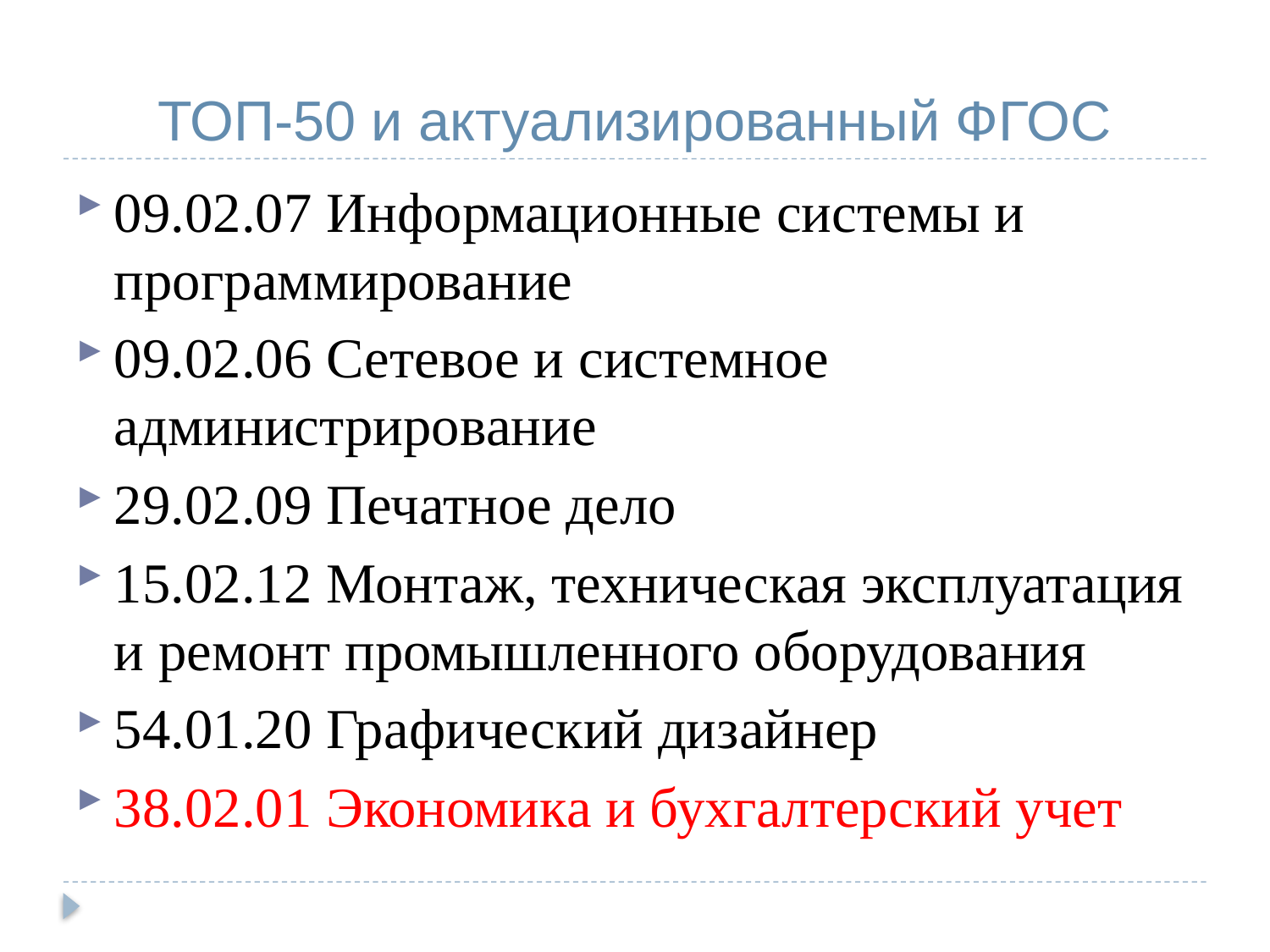

# ТОП-50 и актуализированный ФГОС
09.02.07 Информационные системы и программирование
09.02.06 Сетевое и системное администрирование
29.02.09 Печатное дело
15.02.12 Монтаж, техническая эксплуатация и ремонт промышленного оборудования
54.01.20 Графический дизайнер
38.02.01 Экономика и бухгалтерский учет